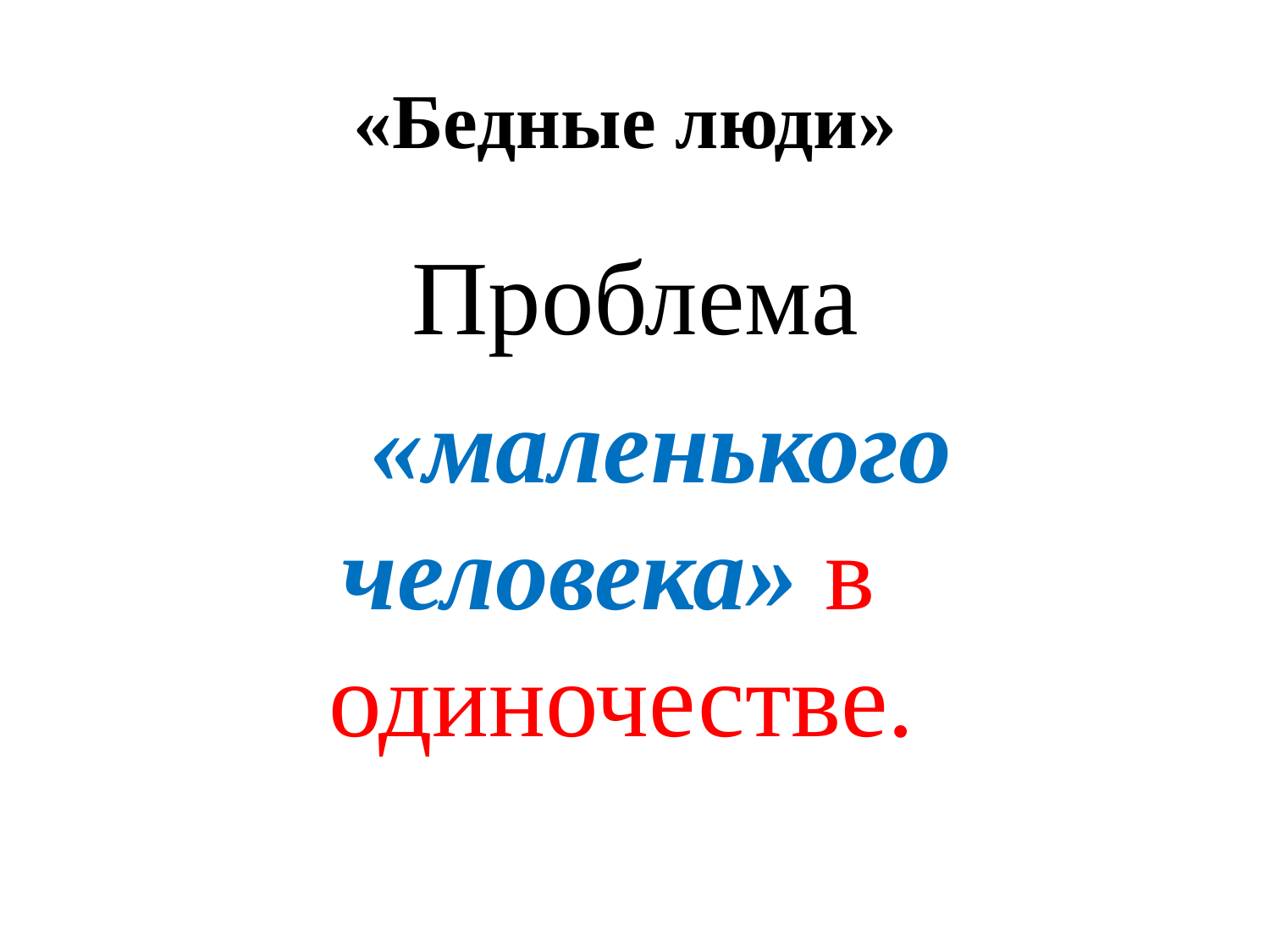

# «Бедные люди»
Проблема
  «маленького человека» в   одиночестве.